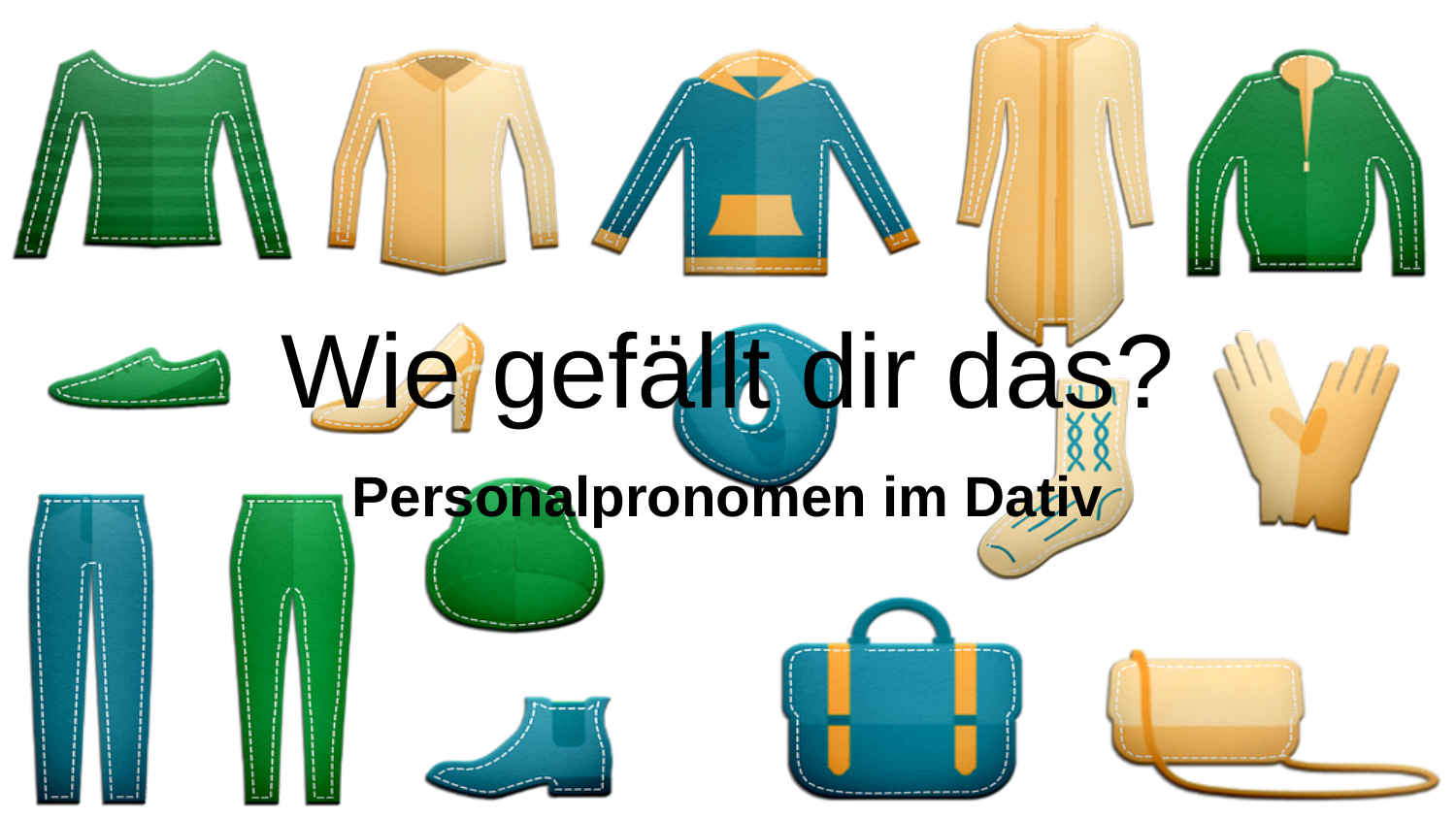

# Wie gefällt dir das?
Personalpronomen im Dativ